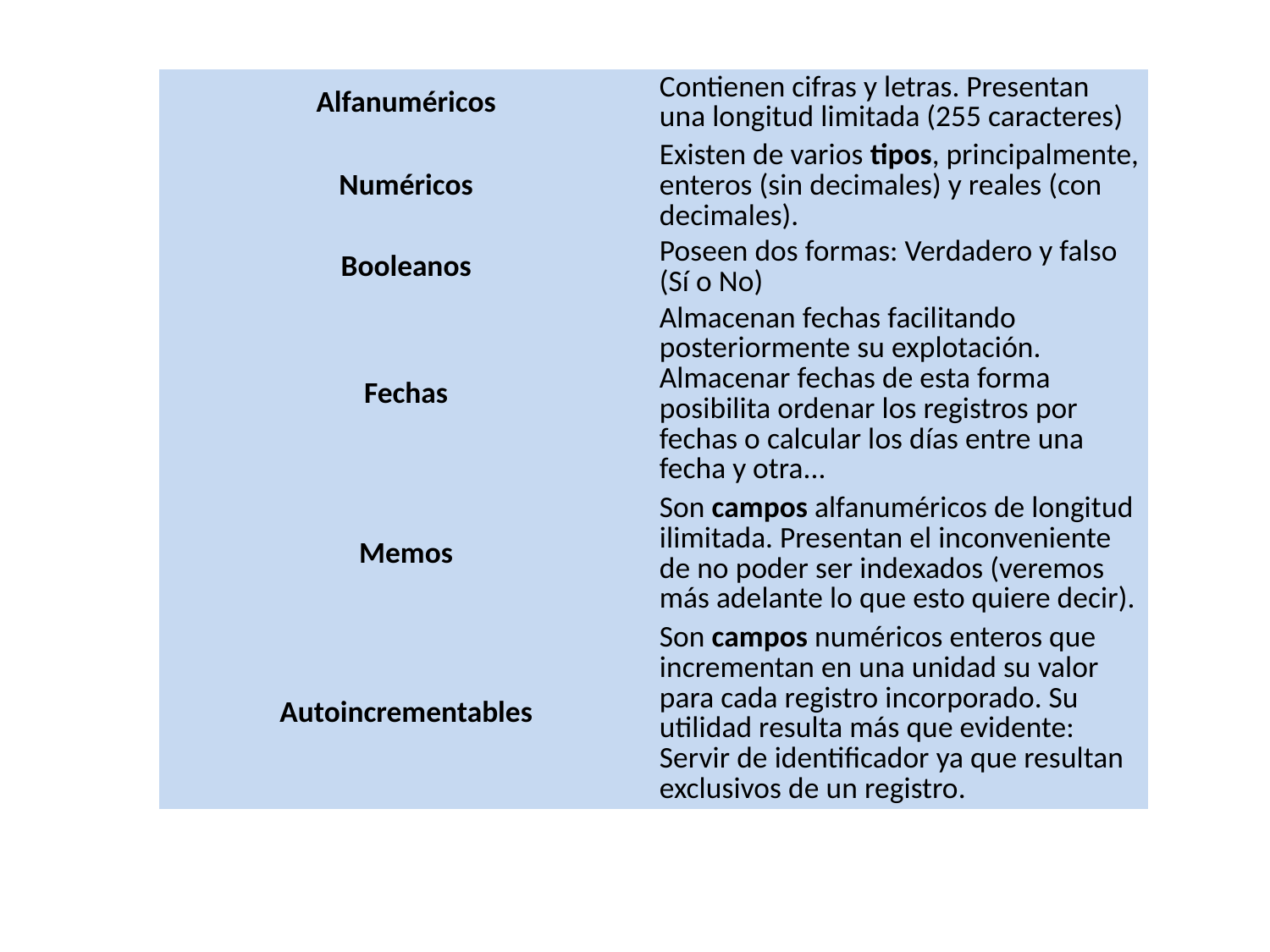

| Alfanuméricos | Contienen cifras y letras. Presentan una longitud limitada (255 caracteres) |
| --- | --- |
| Numéricos | Existen de varios tipos, principalmente, enteros (sin decimales) y reales (con decimales). |
| Booleanos | Poseen dos formas: Verdadero y falso (Sí o No) |
| Fechas | Almacenan fechas facilitando posteriormente su explotación. Almacenar fechas de esta forma posibilita ordenar los registros por fechas o calcular los días entre una fecha y otra... |
| Memos | Son campos alfanuméricos de longitud ilimitada. Presentan el inconveniente de no poder ser indexados (veremos más adelante lo que esto quiere decir). |
| Autoincrementables | Son campos numéricos enteros que incrementan en una unidad su valor para cada registro incorporado. Su utilidad resulta más que evidente: Servir de identificador ya que resultan exclusivos de un registro. |